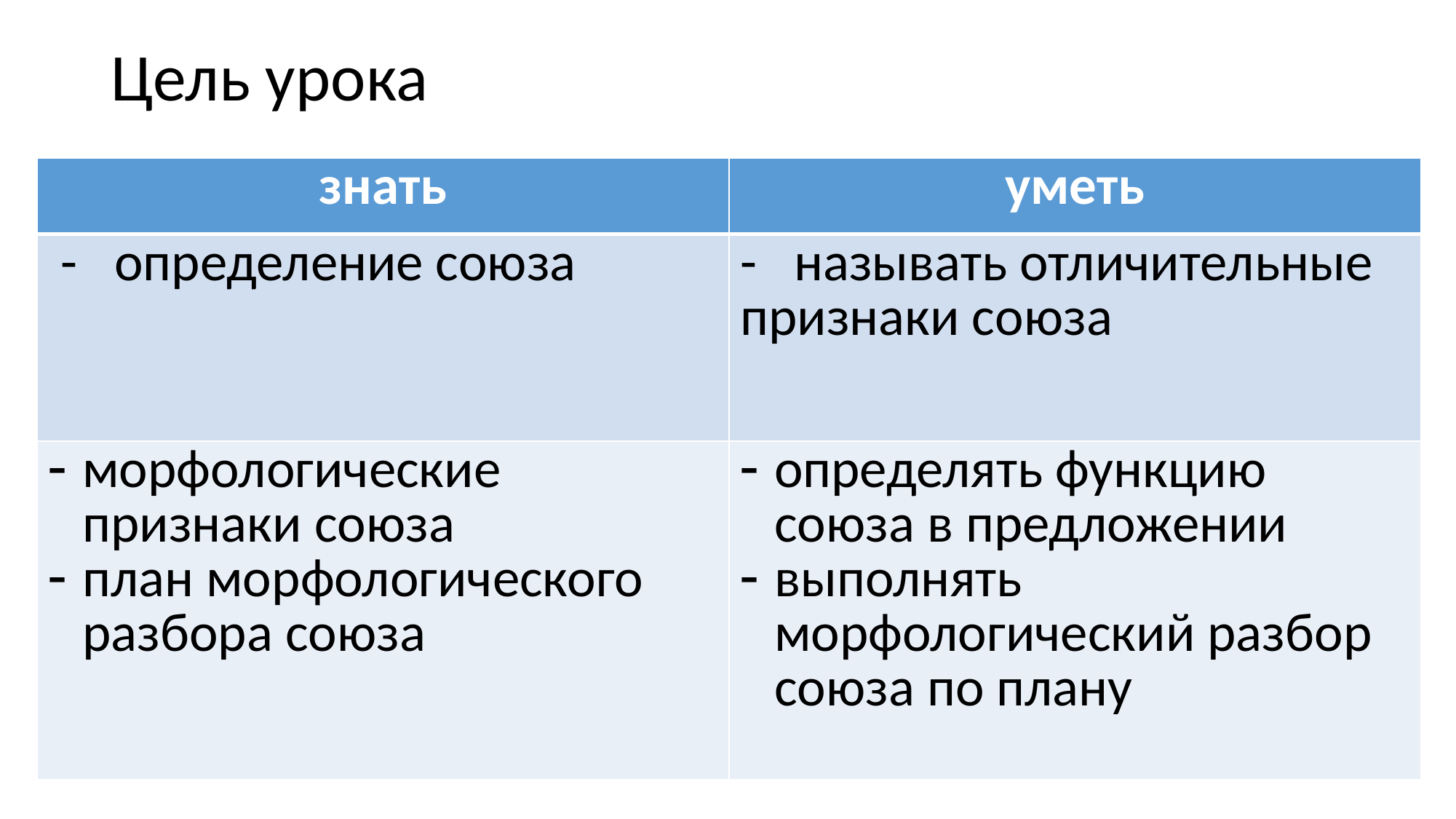

# Цель урока
| знать | уметь |
| --- | --- |
| - определение союза | - называть отличительные признаки союза |
| морфологические признаки союза план морфологического разбора союза | определять функцию союза в предложении выполнять морфологический разбор союза по плану |